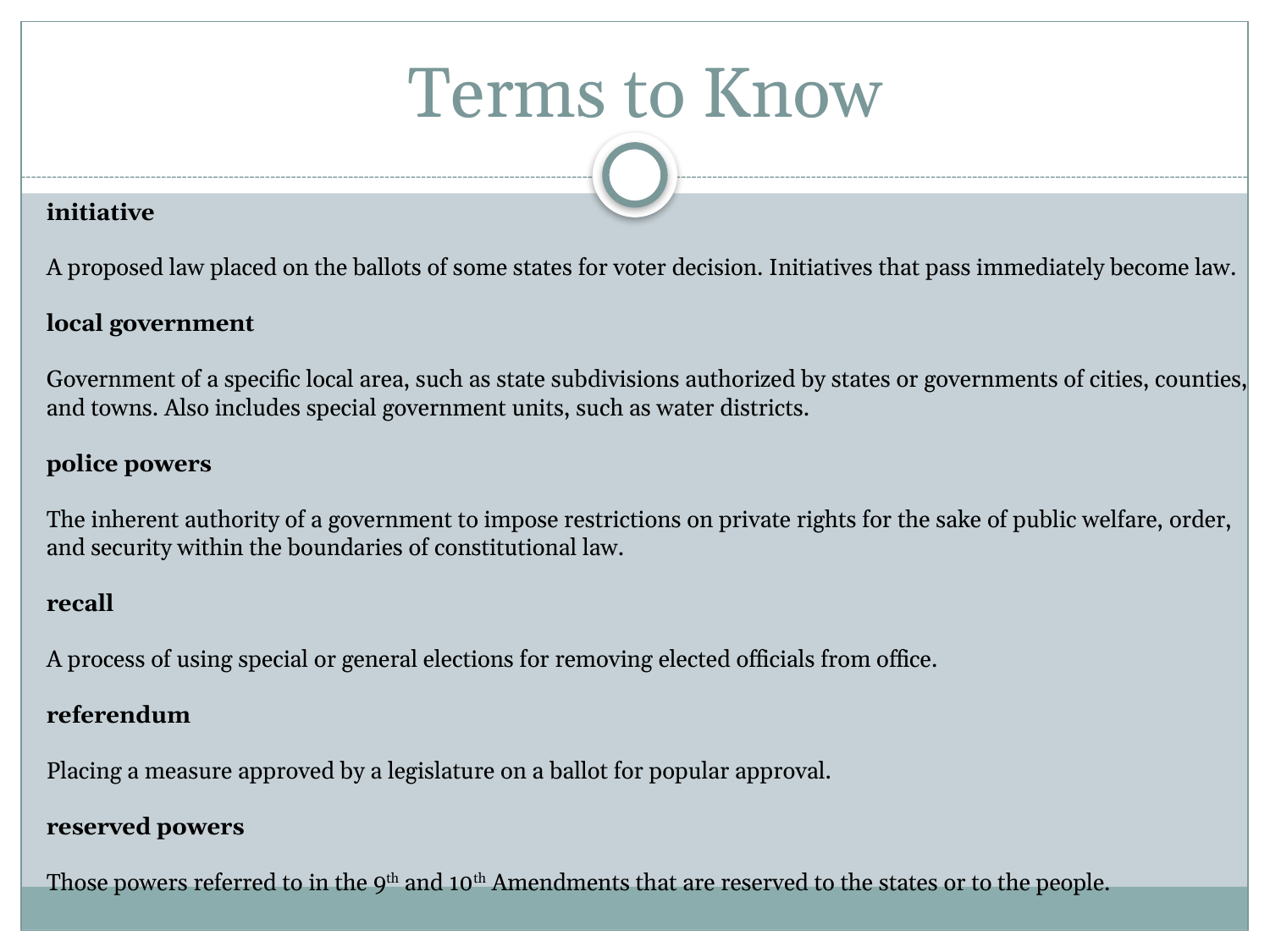

# Terms to Know
	initiative 
A proposed law placed on the ballots of some states for voter decision. Initiatives that pass immediately become law.   
local government 
Government of a specific local area, such as state subdivisions authorized by states or governments of cities, counties, and towns. Also includes special government units, such as water districts.   
police powers 
The inherent authority of a government to impose restrictions on private rights for the sake of public welfare, order, and security within the boundaries of constitutional law.   
recall 
A process of using special or general elections for removing elected officials from office. 
referendum 
Placing a measure approved by a legislature on a ballot for popular approval.   
reserved powers 
Those powers referred to in the 9th and 10th Amendments that are reserved to the states or to the people.